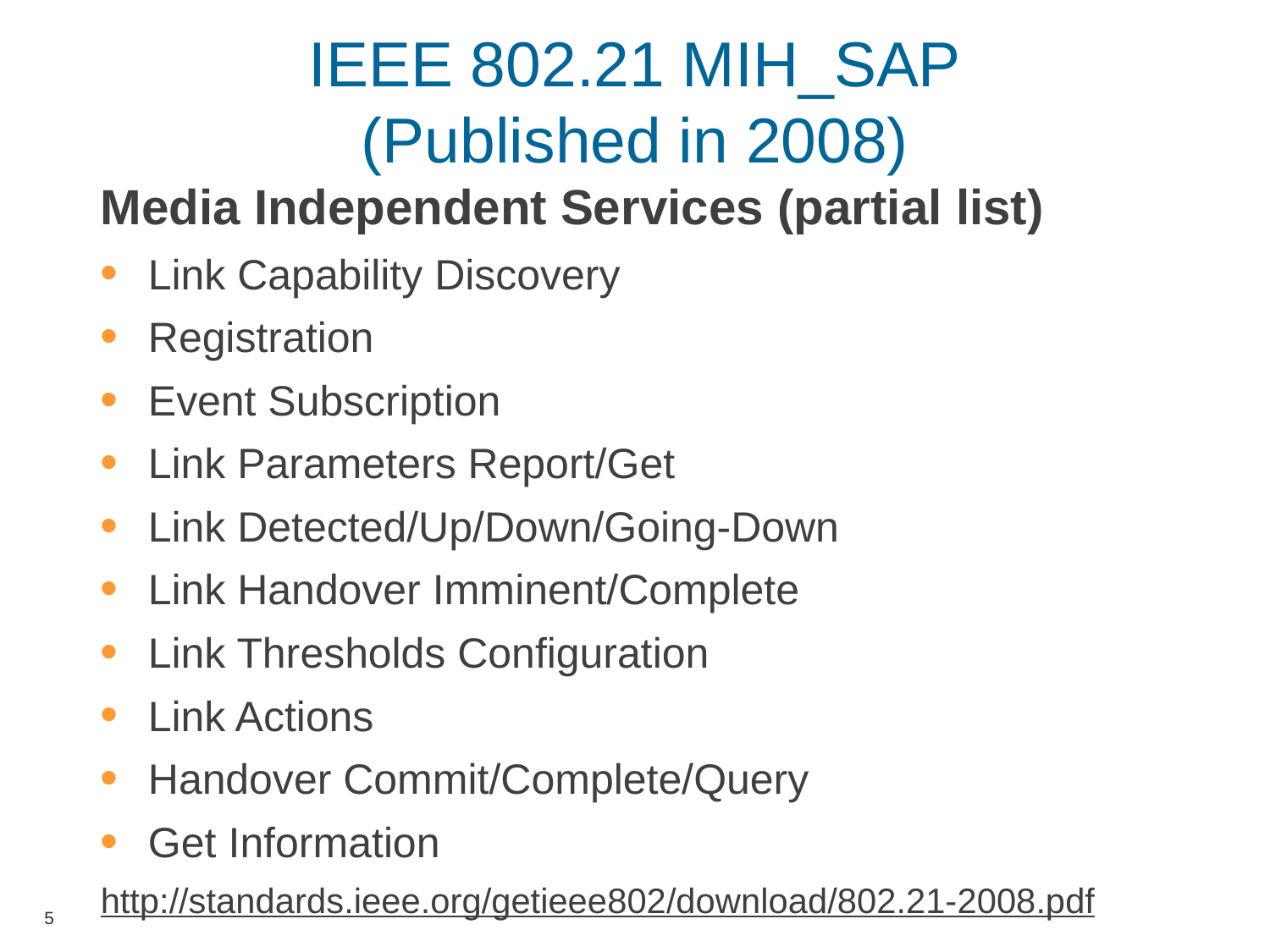

# IEEE 802.21 MIH_SAP (Published in 2008)
Media Independent Services (partial list)
Link Capability Discovery
Registration
Event Subscription
Link Parameters Report/Get
Link Detected/Up/Down/Going-Down
Link Handover Imminent/Complete
Link Thresholds Configuration
Link Actions
Handover Commit/Complete/Query
Get Information
http://standards.ieee.org/getieee802/download/802.21-2008.pdf
5